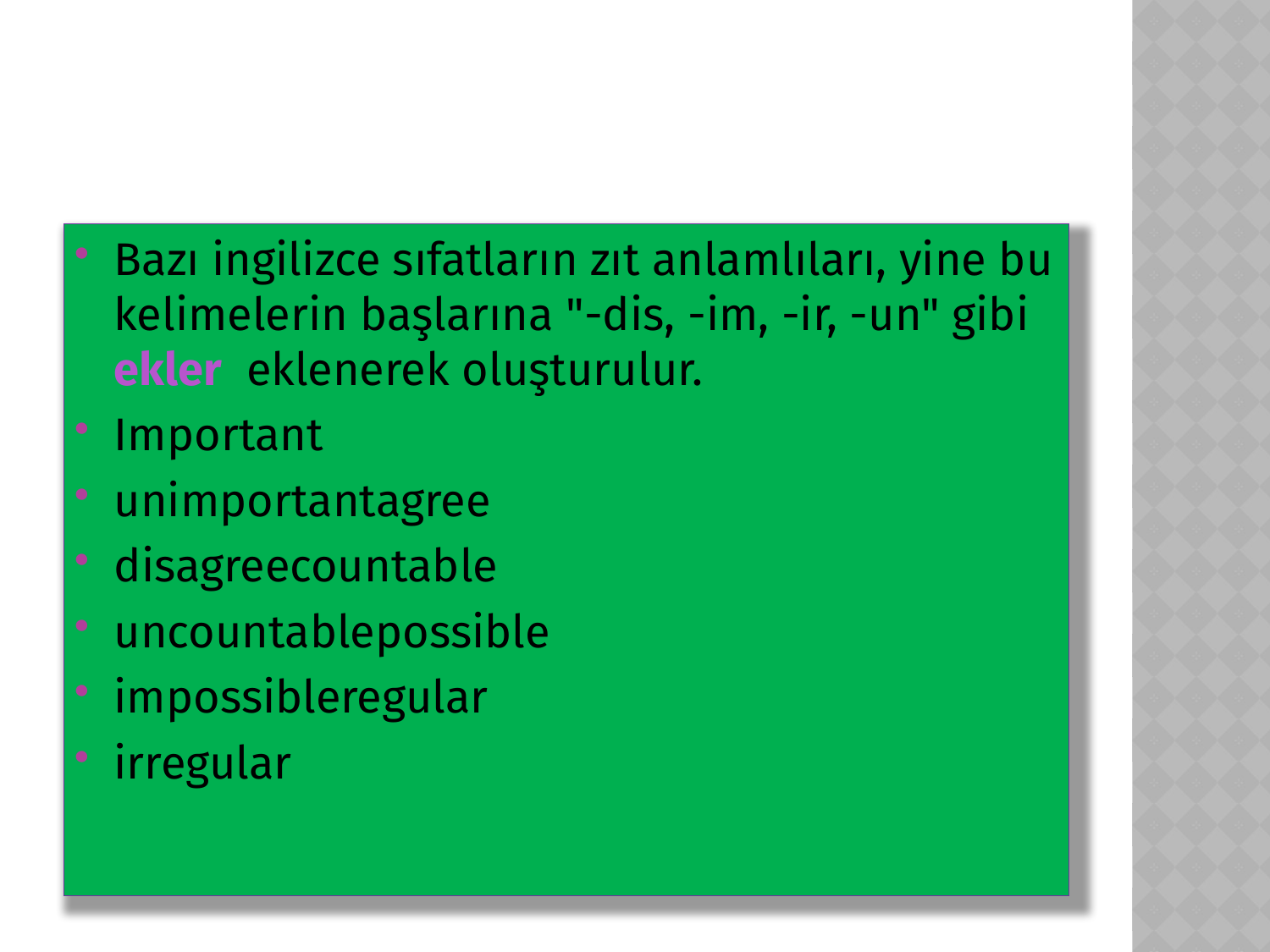

Bazı ingilizce sıfatların zıt anlamlıları, yine bu kelimelerin başlarına "-dis, -im, -ir, -un" gibi ekler  eklenerek oluşturulur.
Important
unimportantagree
disagreecountable
uncountablepossible
impossibleregular
irregular